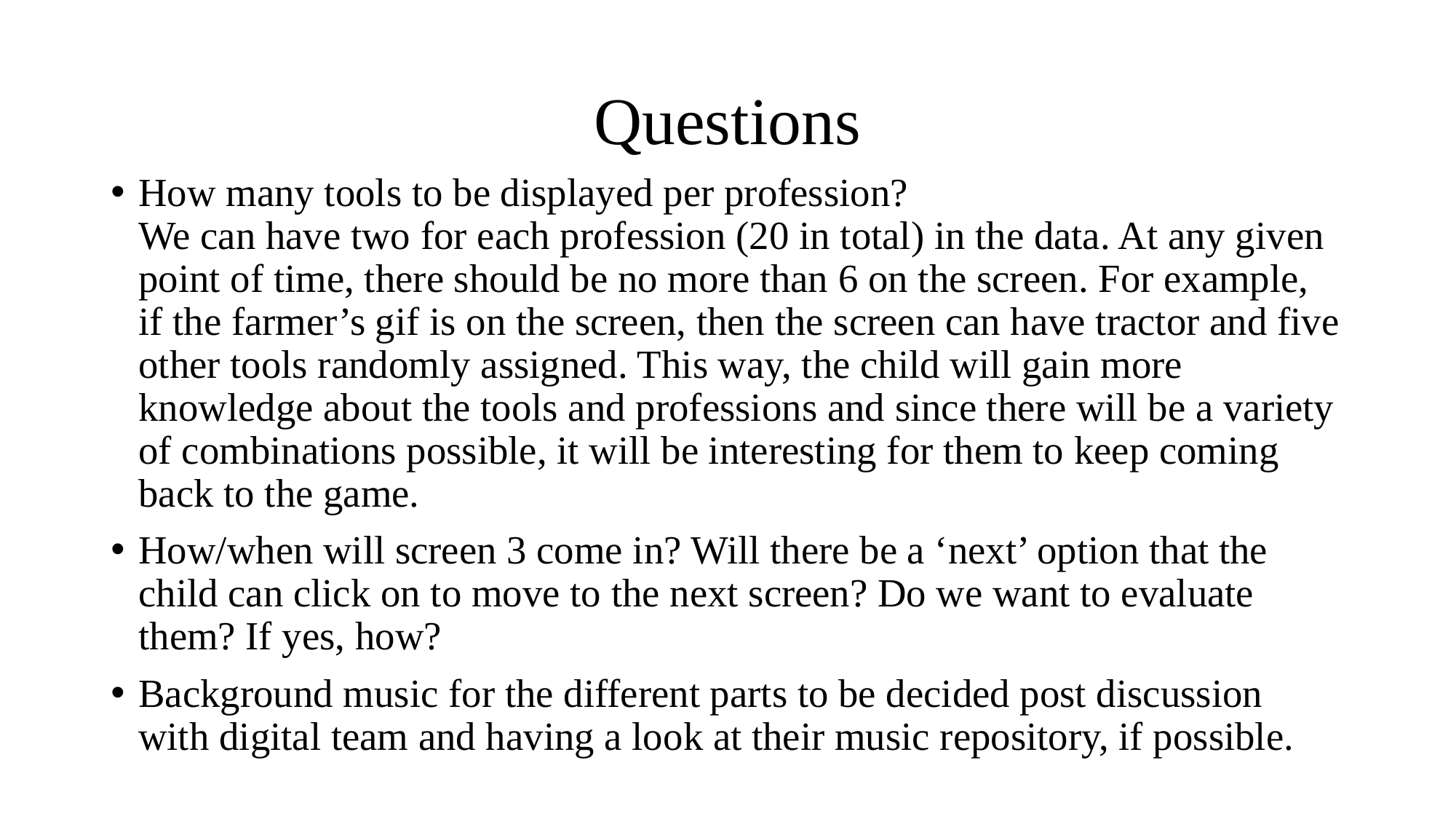

# Questions
How many tools to be displayed per profession?
We can have two for each profession (20 in total) in the data. At any given point of time, there should be no more than 6 on the screen. For example, if the farmer’s gif is on the screen, then the screen can have tractor and five other tools randomly assigned. This way, the child will gain more knowledge about the tools and professions and since there will be a variety of combinations possible, it will be interesting for them to keep coming back to the game.
How/when will screen 3 come in? Will there be a ‘next’ option that the child can click on to move to the next screen? Do we want to evaluate them? If yes, how?
Background music for the different parts to be decided post discussion with digital team and having a look at their music repository, if possible.